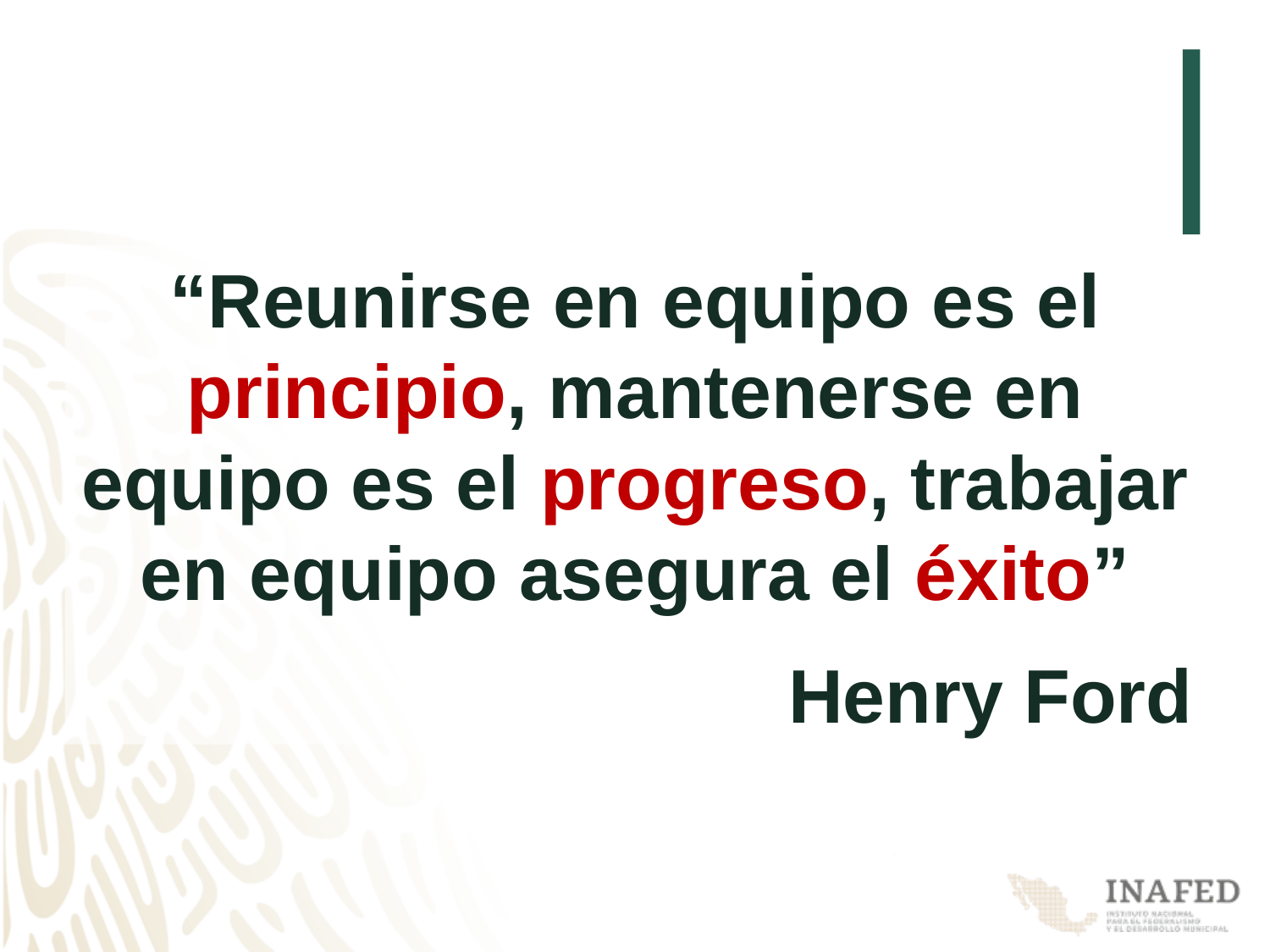

“Reunirse en equipo es el principio, mantenerse en equipo es el progreso, trabajar en equipo asegura el éxito”
Henry Ford